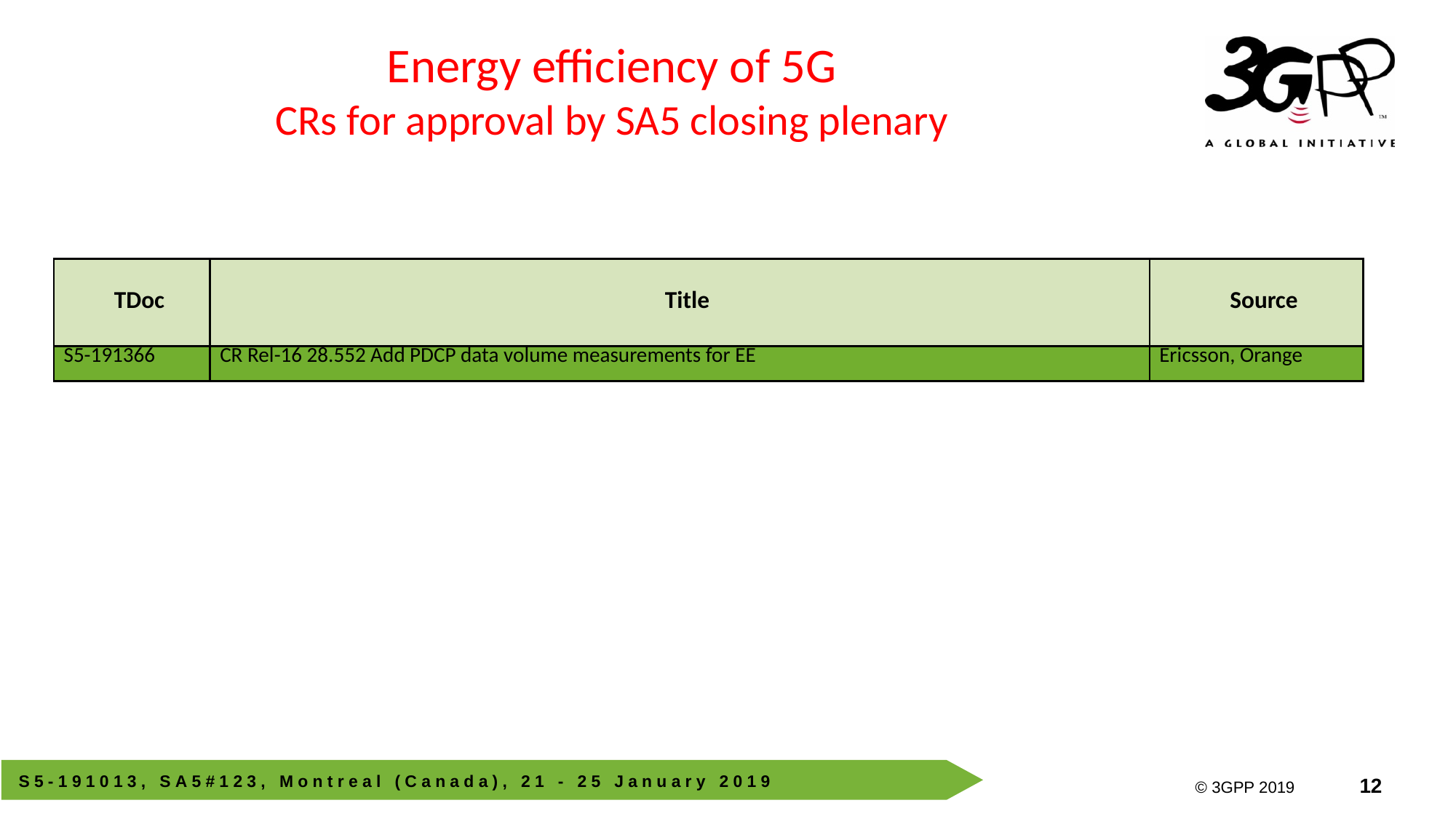

Energy efficiency of 5G
CRs for approval by SA5 closing plenary
| TDoc | Title | Source |
| --- | --- | --- |
| S5-191366 | CR Rel-16 28.552 Add PDCP data volume measurements for EE | Ericsson, Orange |